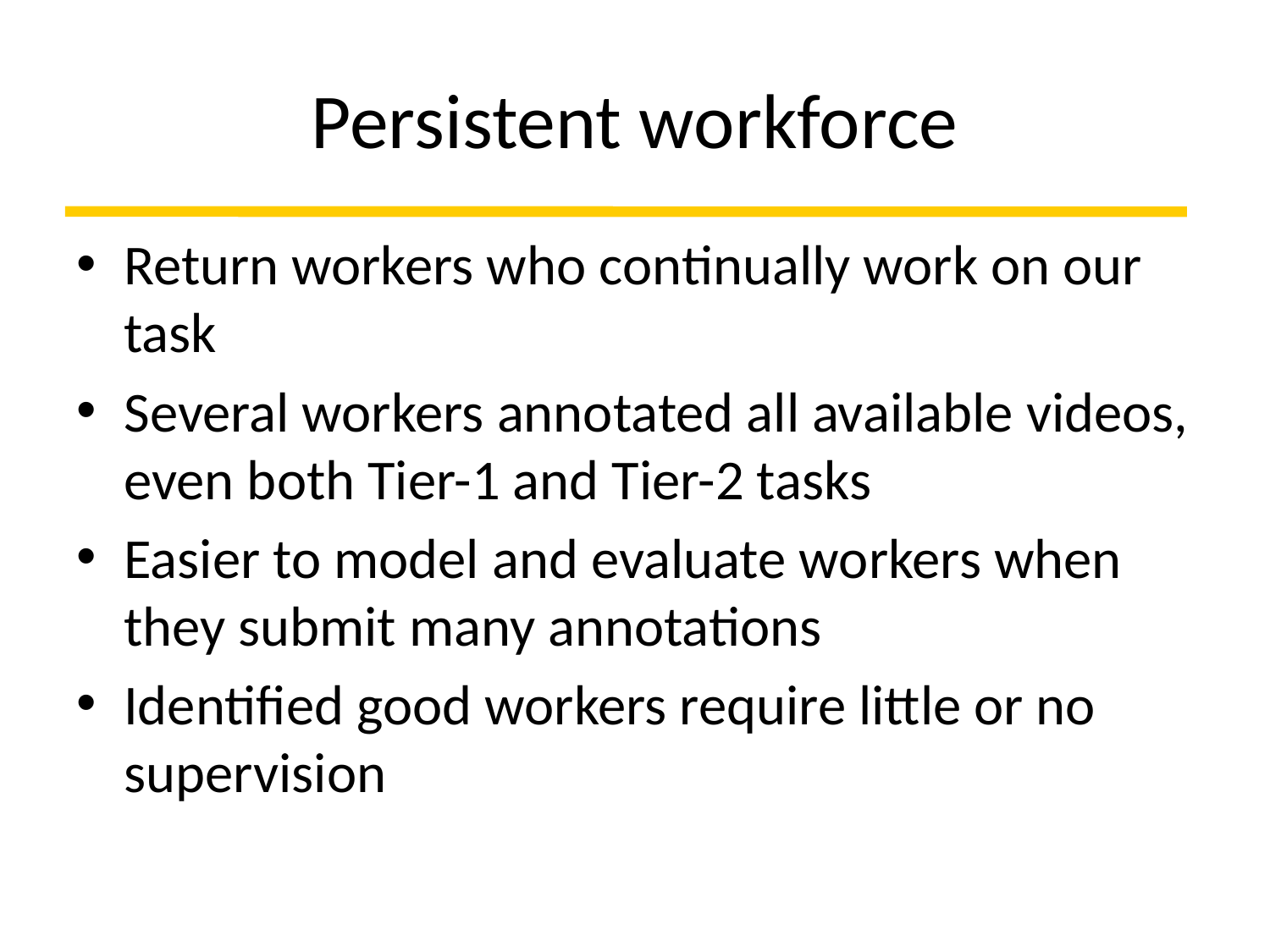

# Persistent workforce

Return workers who continually work on our task
Several workers annotated all available videos, even both Tier-1 and Tier-2 tasks
Easier to model and evaluate workers when they submit many annotations
Identified good workers require little or no supervision